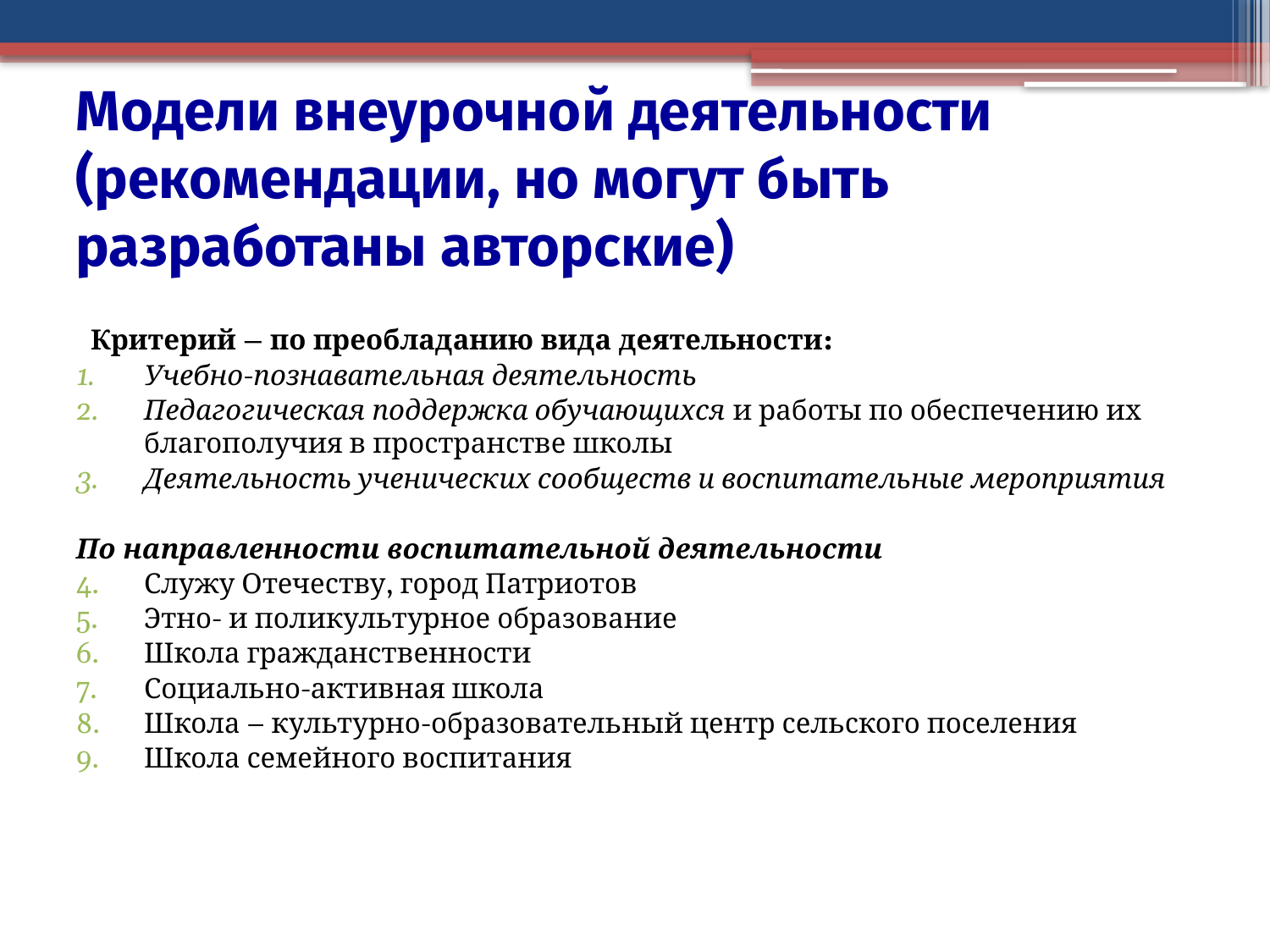

# Модели внеурочной деятельности (рекомендации, но могут быть разработаны авторские)
Критерий – по преобладанию вида деятельности:
Учебно-познавательная деятельность
Педагогическая поддержка обучающихся и работы по обеспечению их благополучия в пространстве школы
Деятельность ученических сообществ и воспитательные мероприятия

По направленности воспитательной деятельности
Служу Отечеству, город Патриотов
Этно- и поликультурное образование
Школа гражданственности
Социально-активная школа
Школа – культурно-образовательный центр сельского поселения
Школа семейного воспитания